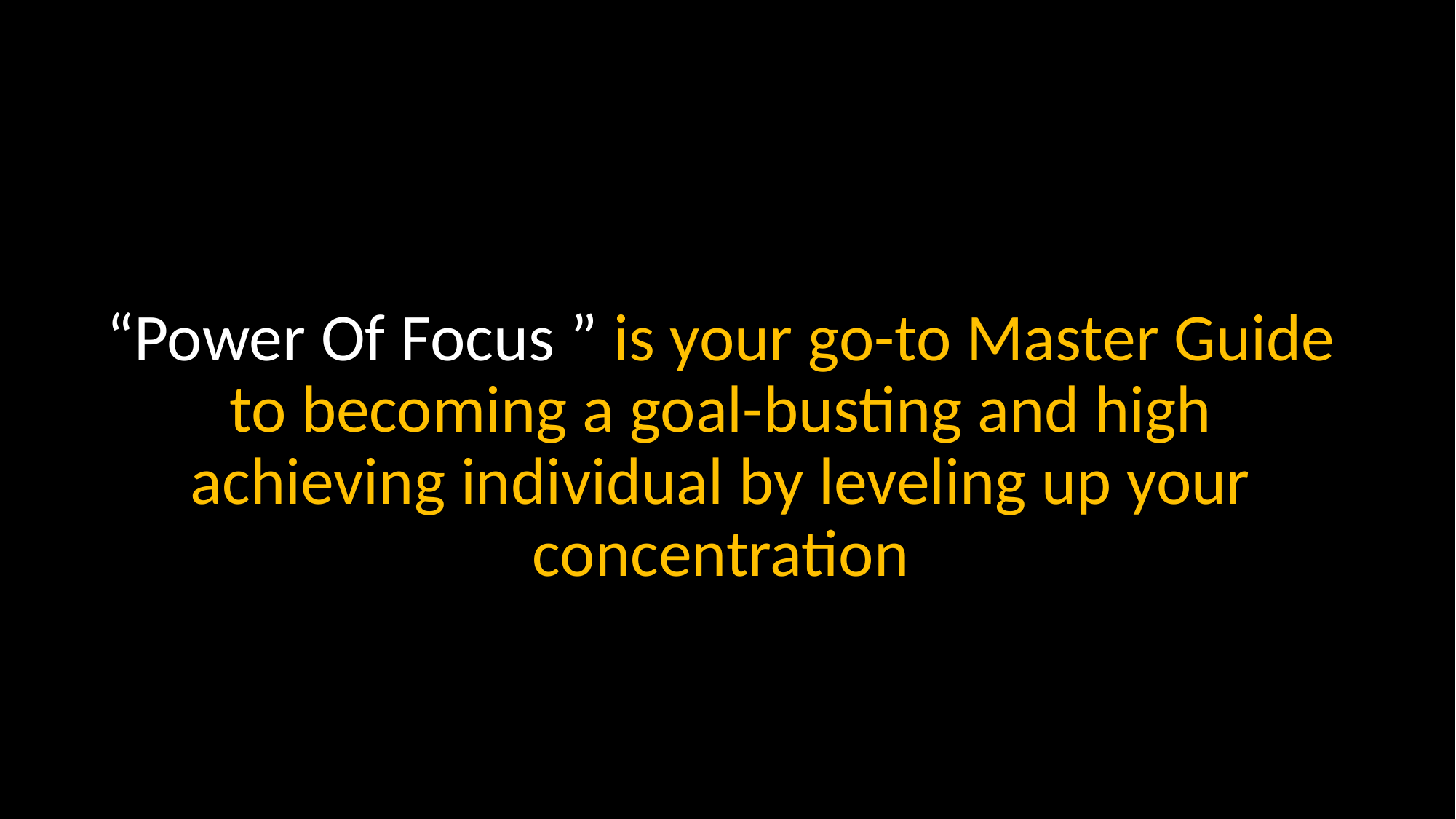

“Power Of Focus ” is your go-to Master Guide to becoming a goal-busting and high achieving individual by leveling up your concentration